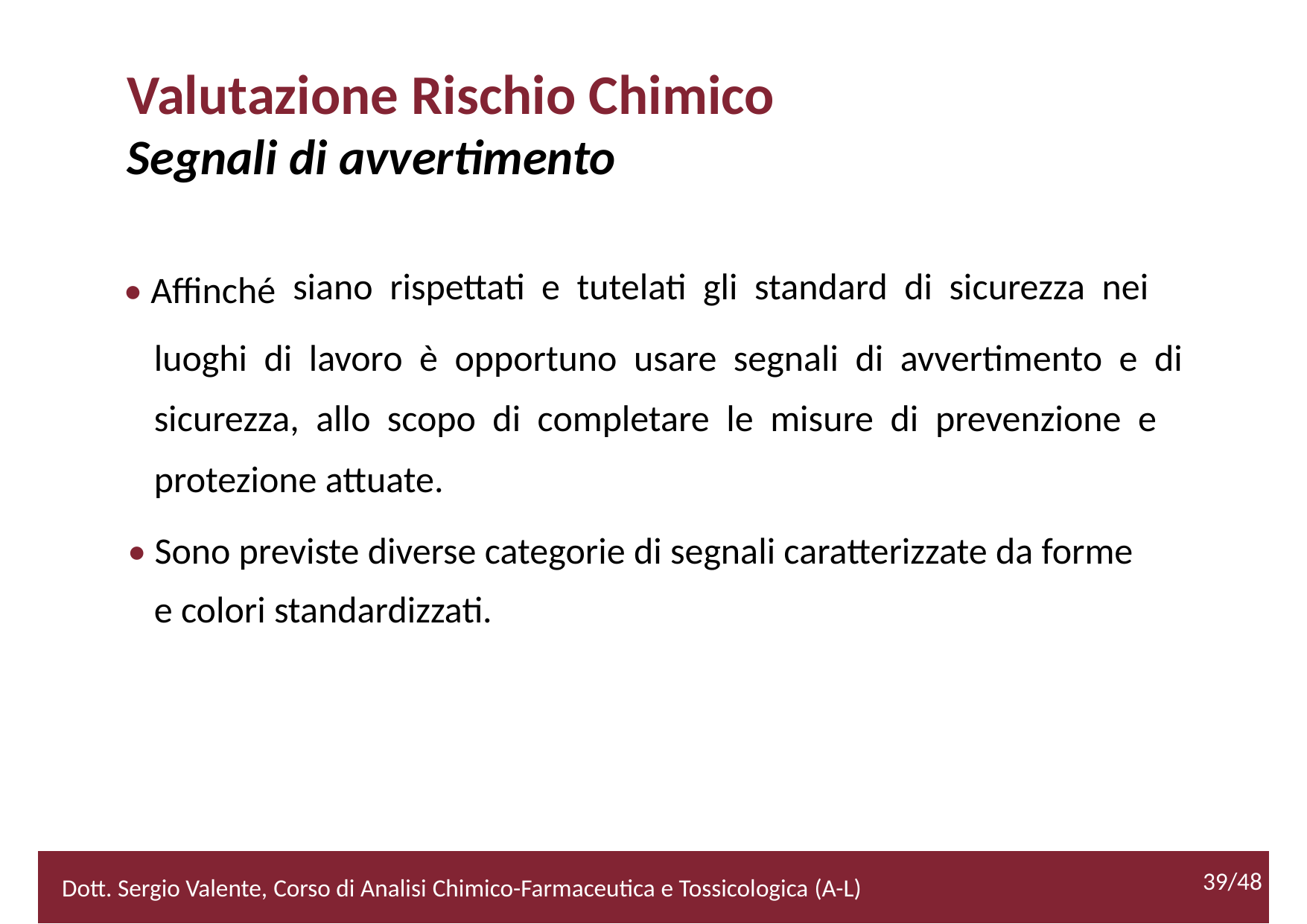

Valutazione Rischio Chimico
Segnali di avvertimento
• Affinché
siano  rispettati  e  tutelati  gli  standard  di  sicurezza  nei
	luoghi  di  lavoro  è  opportuno  usare  segnali  di  avvertimento  e  di

	sicurezza,  allo  scopo  di  completare  le  misure  di  prevenzione  e

	protezione attuate.

• Sono previste diverse categorie di segnali caratterizzate da forme

	e colori standardizzati.

39/48
2/52
Dott. Sergio Valente, Corso di Analisi Chimico-Farmaceutica e Tossicologica (A-L)